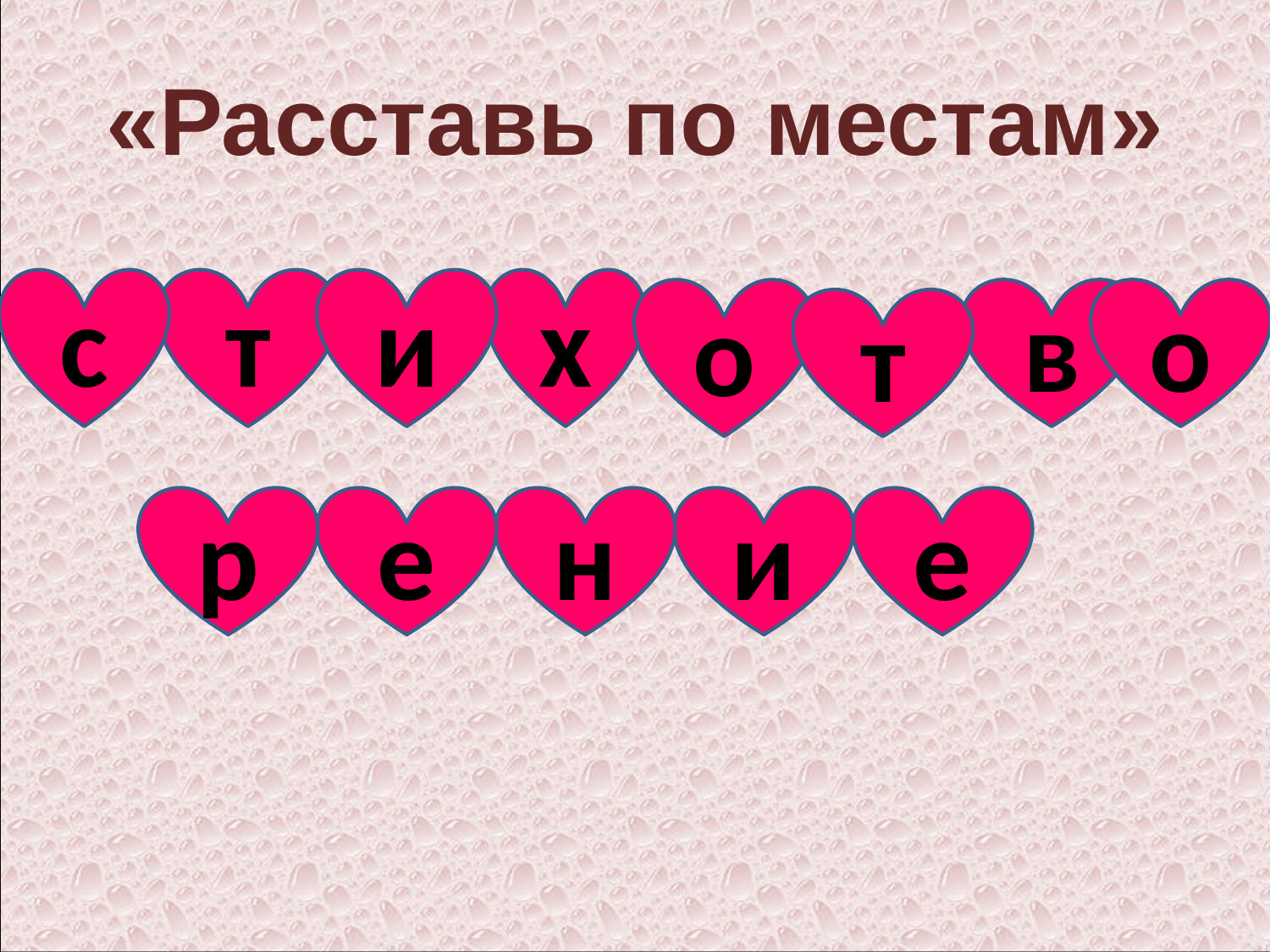

# «Расставь по местам»
с
т
и
х
о
в
о
т
р
е
н
и
е